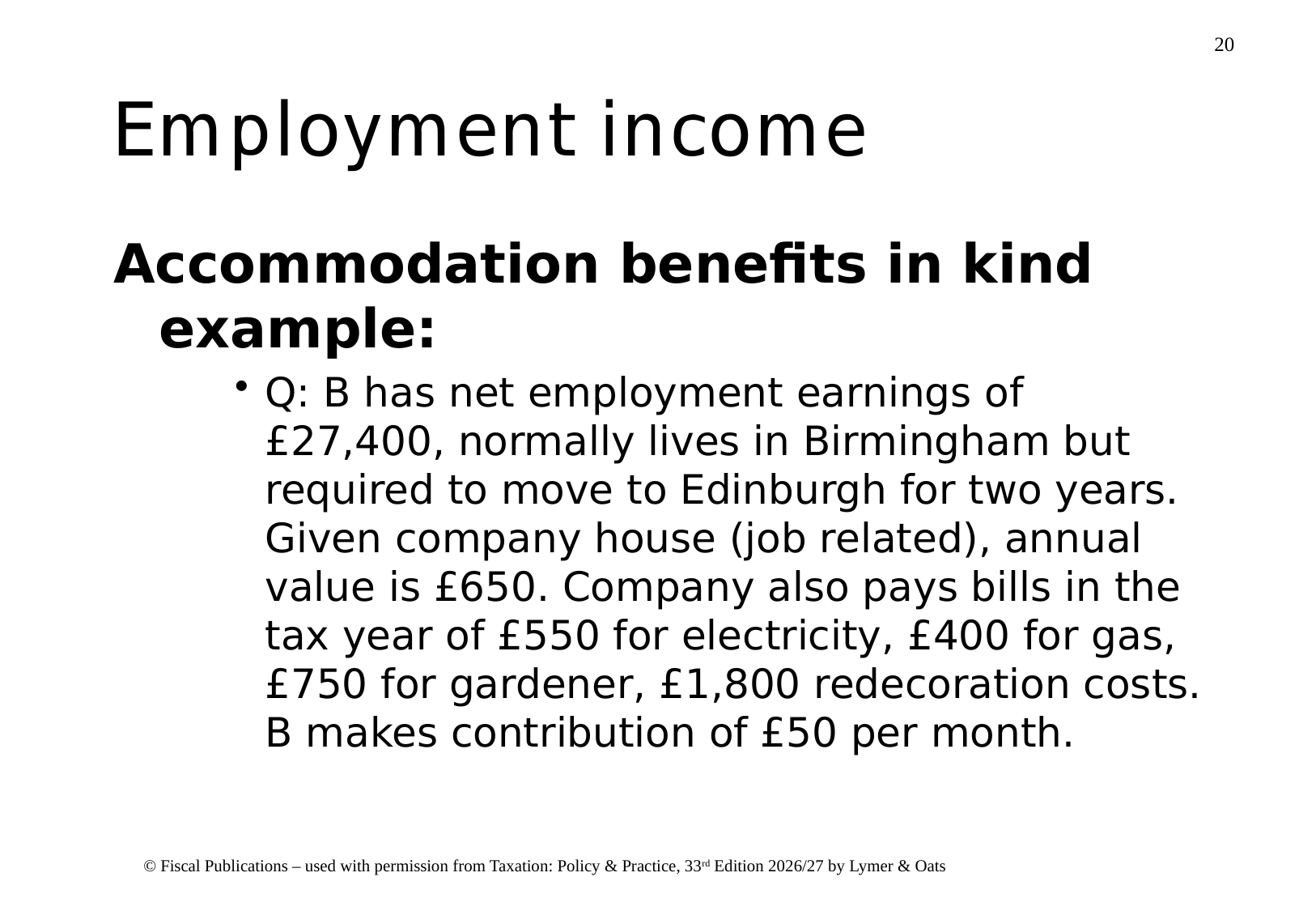

# Employment income
Accommodation benefits in kind example:
Q: B has net employment earnings of £27,400, normally lives in Birmingham but required to move to Edinburgh for two years. Given company house (job related), annual value is £650. Company also pays bills in the tax year of £550 for electricity, £400 for gas, £750 for gardener, £1,800 redecoration costs. B makes contribution of £50 per month.